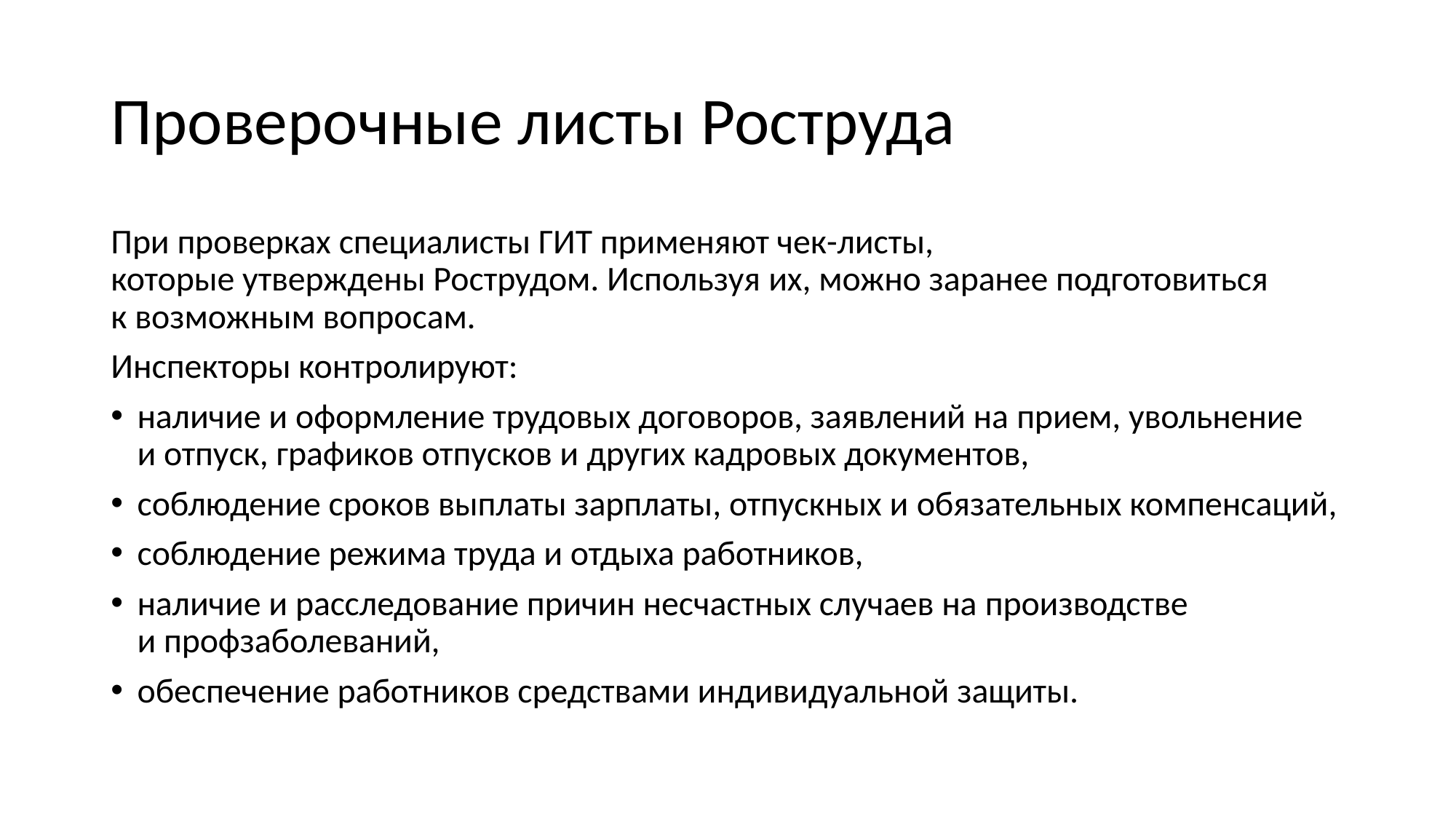

# Проверочные листы Роструда
При проверках специалисты ГИТ применяют чек-листы, которые утверждены Рострудом. Используя их, можно заранее подготовиться к возможным вопросам.
Инспекторы контролируют:
наличие и оформление трудовых договоров, заявлений на прием, увольнение и отпуск, графиков отпусков и других кадровых документов,
соблюдение сроков выплаты зарплаты, отпускных и обязательных компенсаций,
соблюдение режима труда и отдыха работников,
наличие и расследование причин несчастных случаев на производстве и профзаболеваний,
обеспечение работников средствами индивидуальной защиты.